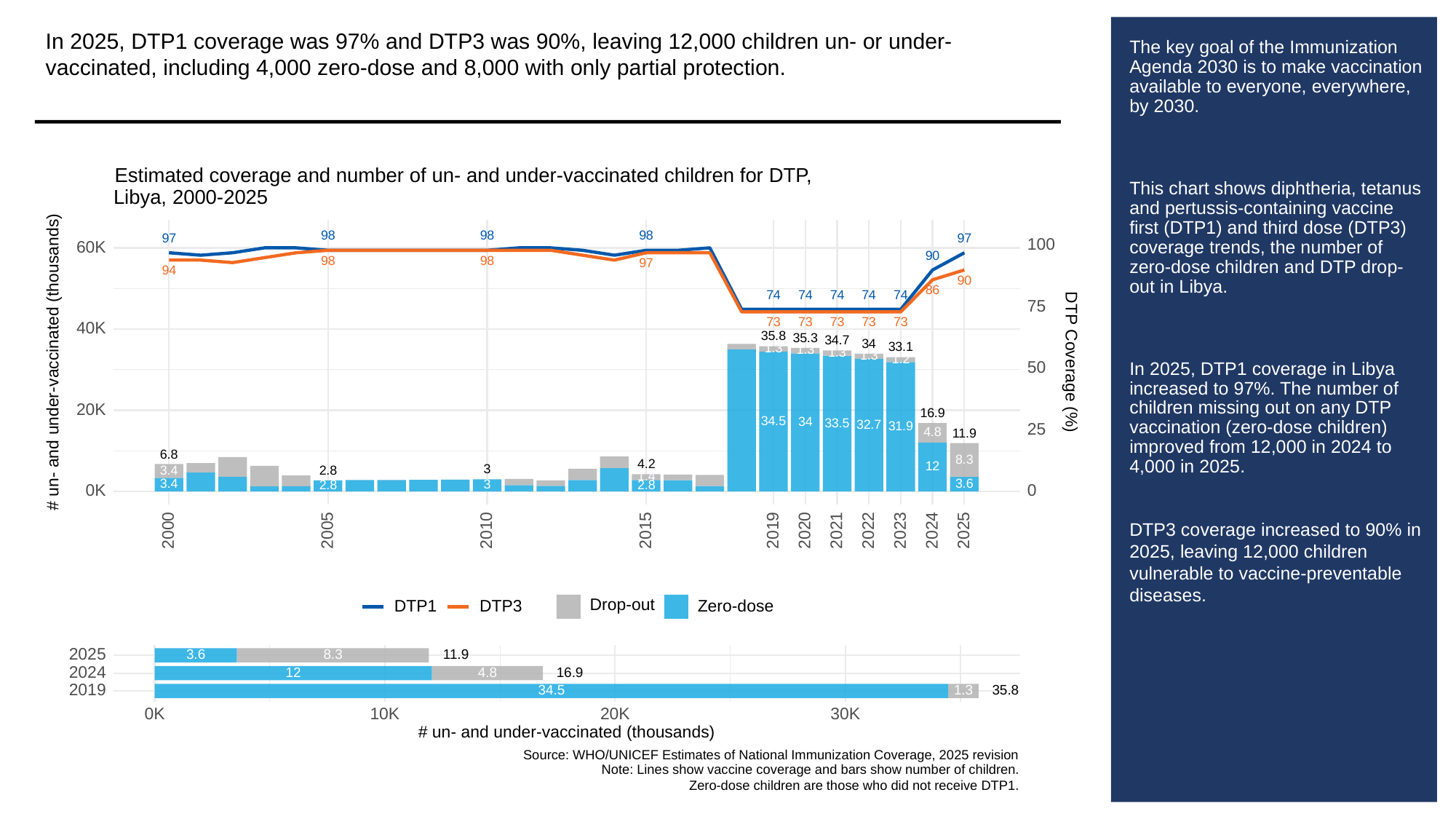

In 2025, DTP1 coverage was 97% and DTP3 was 90%, leaving 12,000 children un- or under-vaccinated, including 4,000 zero-dose and 8,000 with only partial protection.
# The key goal of the Immunization Agenda 2030 is to make vaccination available to everyone, everywhere, by 2030.

This chart shows diphtheria, tetanus and pertussis-containing vaccine first (DTP1) and third dose (DTP3) coverage trends, the number of zero-dose children and DTP drop-out in Libya.

In 2025, DTP1 coverage in Libya increased to 97%. The number of children missing out on any DTP vaccination (zero-dose children) improved from 12,000 in 2024 to 4,000 in 2025.

DTP3 coverage increased to 90% in 2025, leaving 12,000 children vulnerable to vaccine-preventable diseases.

Estimated coverage and number of un- and under-vaccinated children for DTP,
Libya, 2000-2025

98
98
98
97
97
100
60K

90
98
98
97
94
90
86

74
74
74
74
74
75
73
73
73
73
73
40K

35.8
35.3
34.7
34
33.1

1.3
1.3

1.3

1.3

# un- and under-vaccinated (thousands)
DTP Coverage (%)
1.2

50

20K
16.9

34.5
34
33.5
32.7
31.9

25
4.8
11.9

6.8

8.3

4.2
12

3

3.4
2.8

1.4

3.6

3.4

3
2.8
2.8

0K
0

2023
2000
2005
2010
2015
2019
2020
2021
2022
2024
2025

Drop-out
DTP3
Zero-dose
DTP1

2025
3.6
8.3
11.9

2024
4.8
16.9
12

2019
34.5
1.3
35.8

30K
0K
10K
20K
# un- and under-vaccinated (thousands)
Source: WHO/UNICEF Estimates of National Immunization Coverage, 2025 revision
Note: Lines show vaccine coverage and bars show number of children.
Zero-dose children are those who did not receive DTP1.